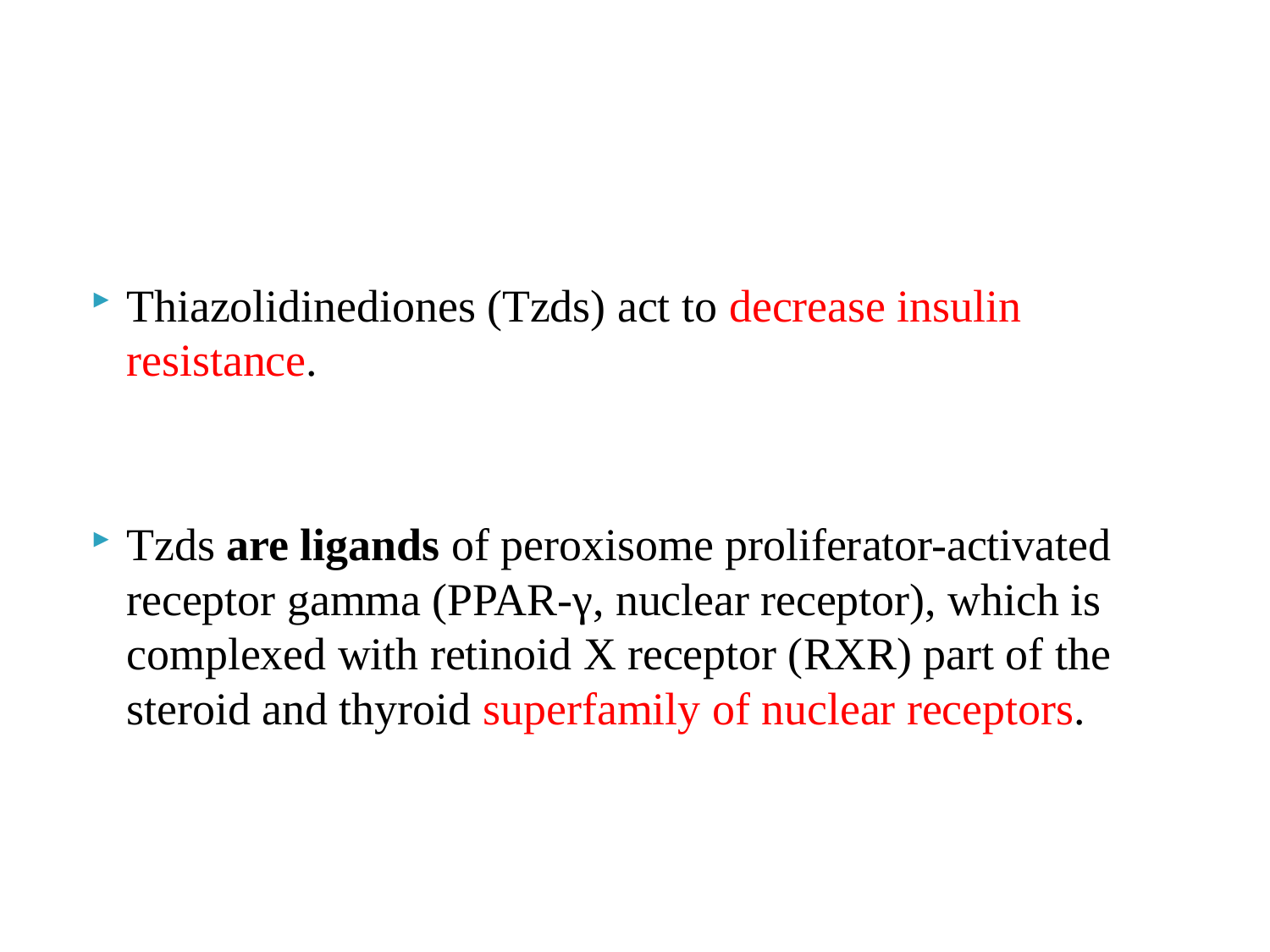

#

Thiazolidinediones (Tzds) act to decrease insulin resistance.

Tzds are ligands of peroxisome proliferator-activated receptor gamma (PPAR-γ, nuclear receptor), which is complexed with retinoid X receptor (RXR) part of the steroid and thyroid superfamily of nuclear receptors.